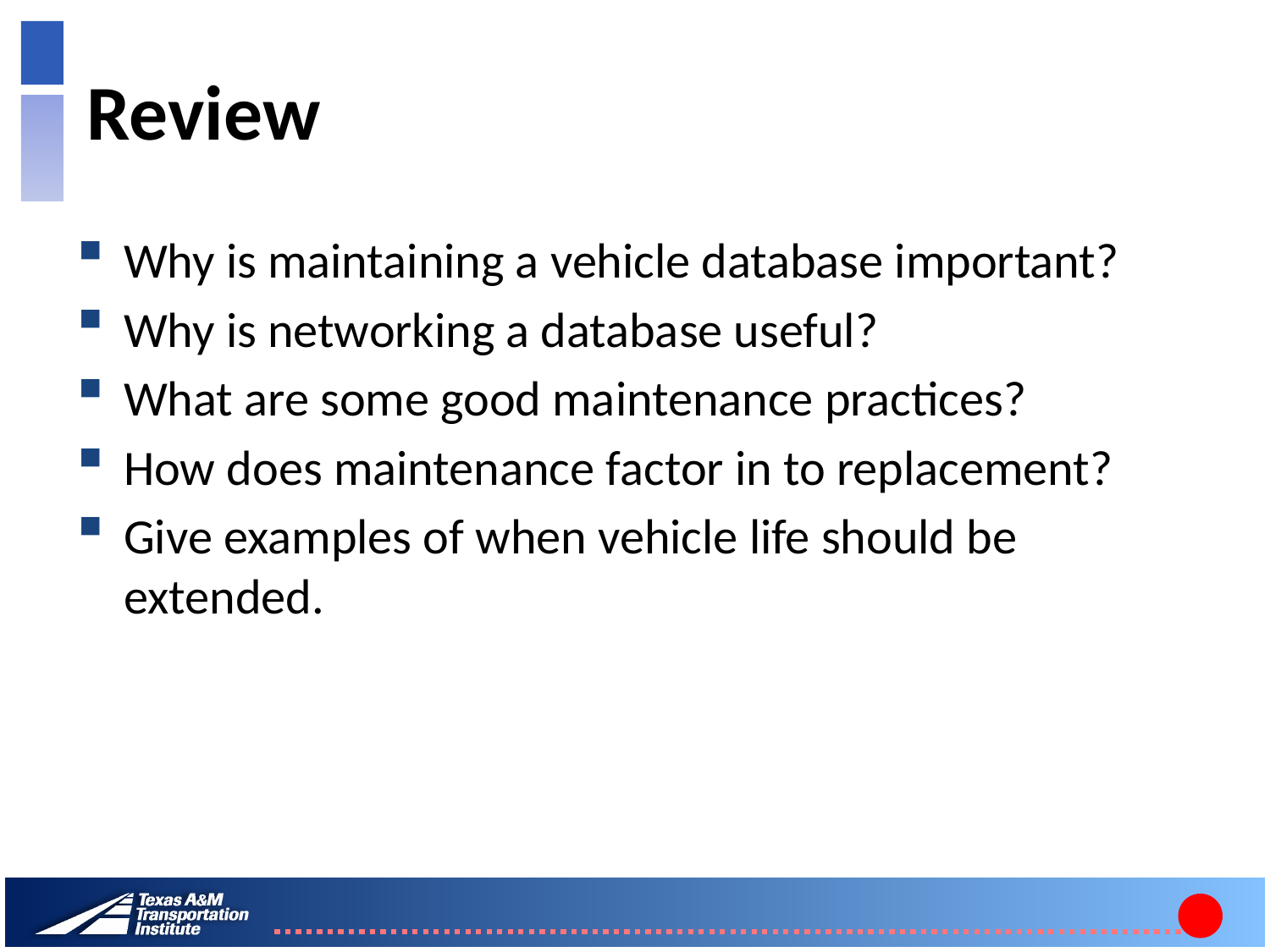

# Review
Why is maintaining a vehicle database important?
Why is networking a database useful?
What are some good maintenance practices?
How does maintenance factor in to replacement?
Give examples of when vehicle life should be extended.